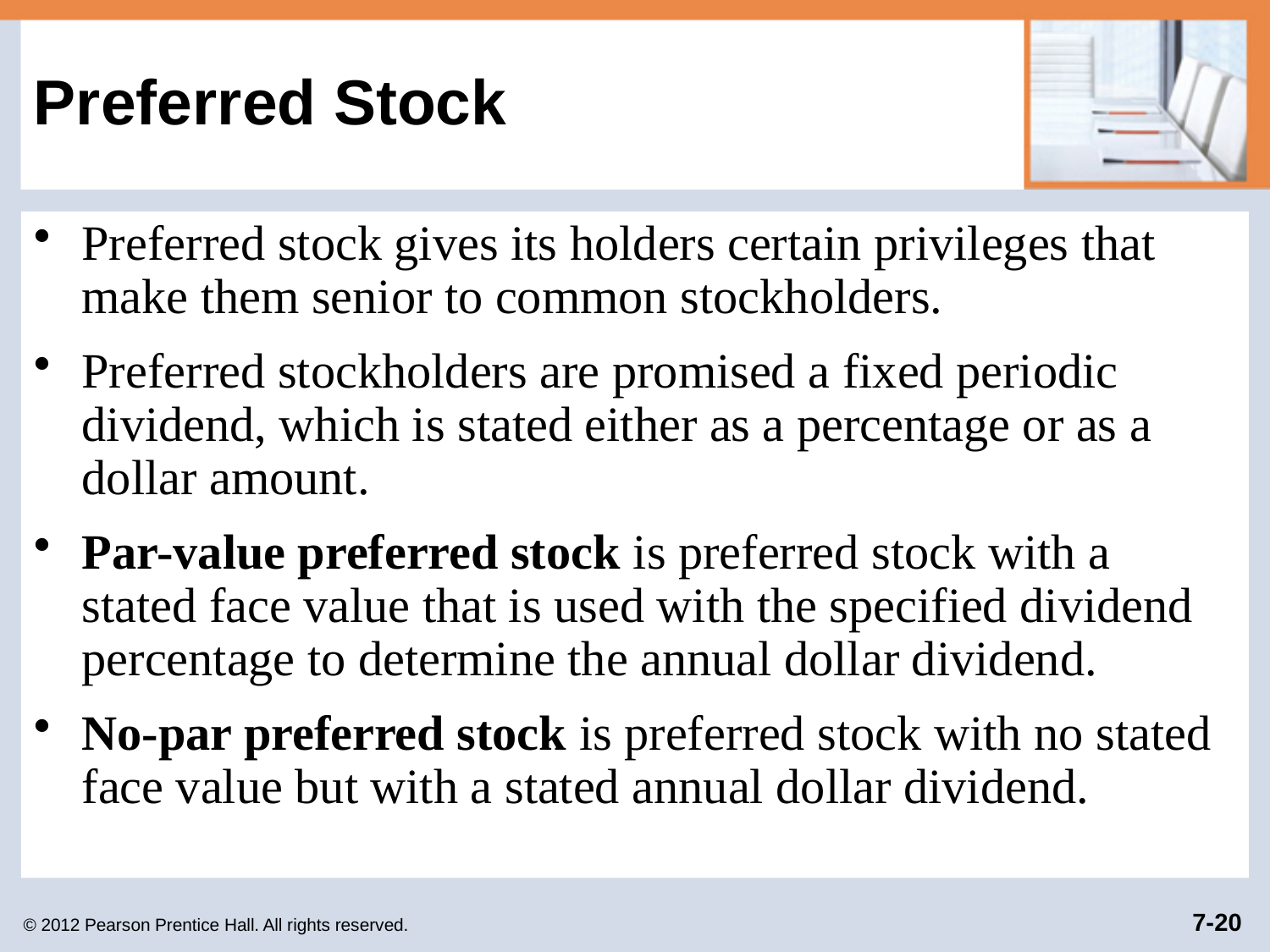

# Preferred Stock
Preferred stock gives its holders certain privileges that make them senior to common stockholders.
Preferred stockholders are promised a fixed periodic dividend, which is stated either as a percentage or as a dollar amount.
Par-value preferred stock is preferred stock with a stated face value that is used with the specified dividend percentage to determine the annual dollar dividend.
No-par preferred stock is preferred stock with no stated face value but with a stated annual dollar dividend.
© 2012 Pearson Prentice Hall. All rights reserved.
7-20